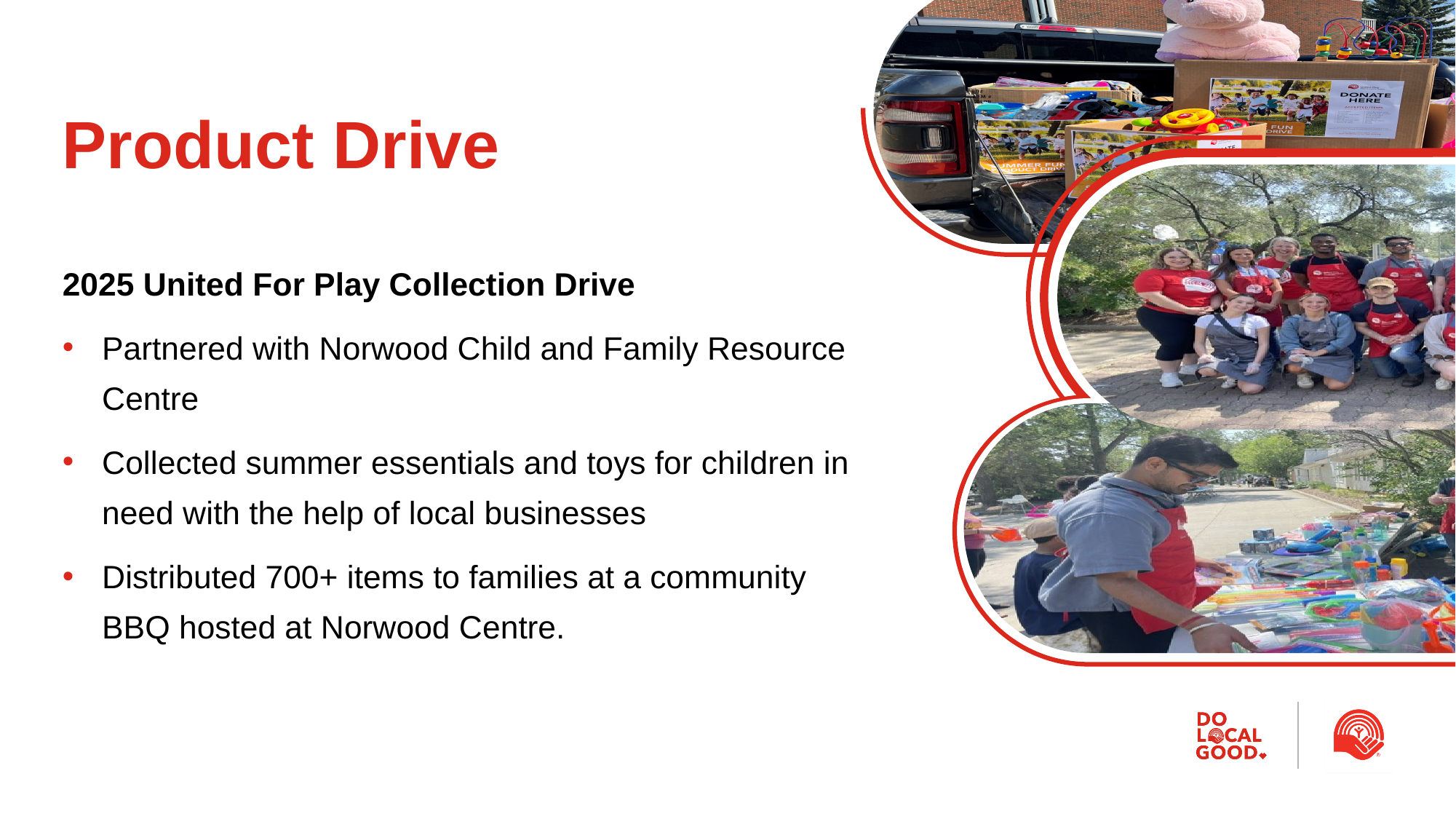

# Product Drive
2025 United For Play Collection Drive
Partnered with Norwood Child and Family Resource Centre
Collected summer essentials and toys for children in need with the help of local businesses
Distributed 700+ items to families at a community BBQ hosted at Norwood Centre.